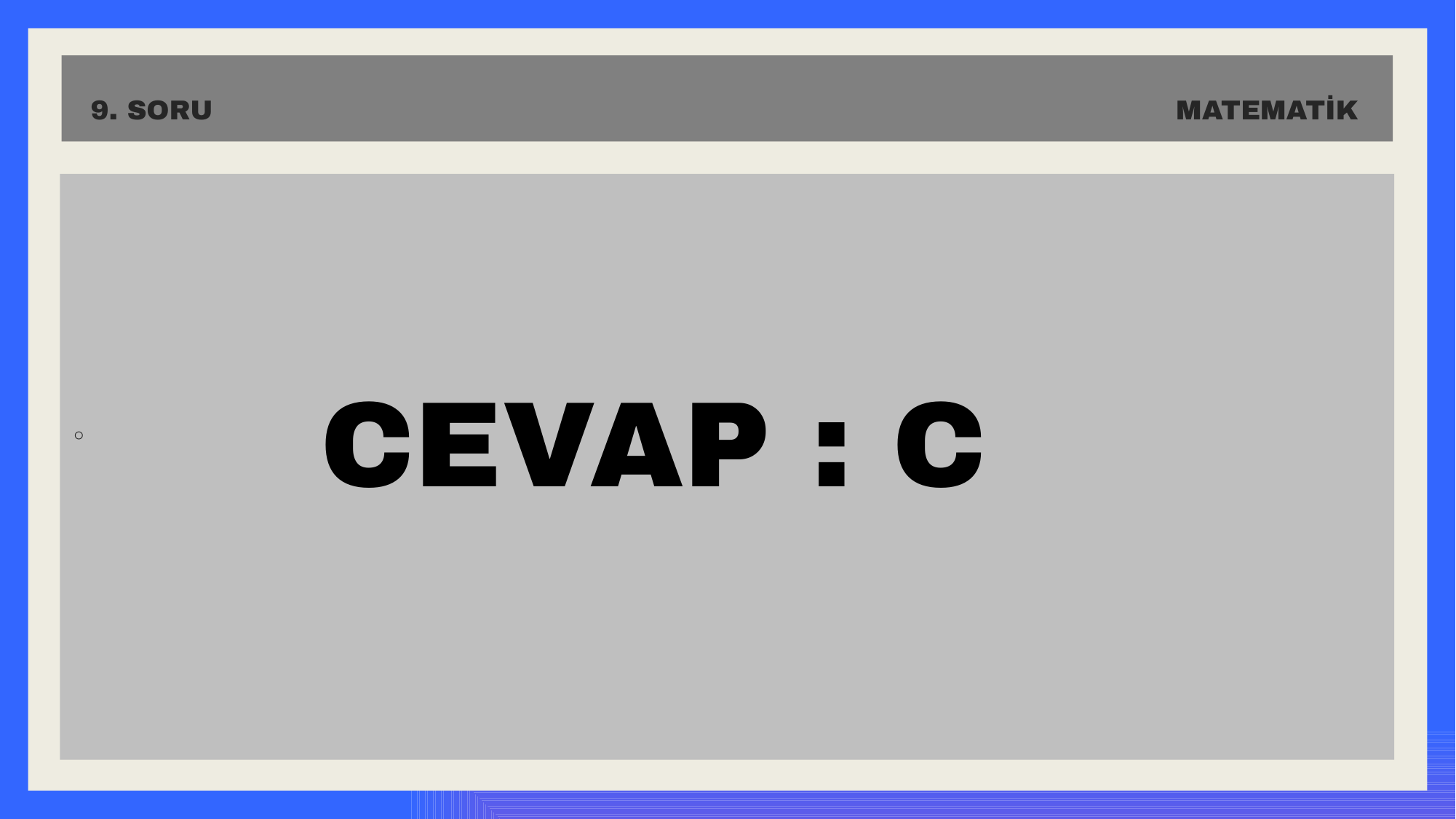

# 9. SORU                                                                                                          MATEMATİK

                         CEVAP : C